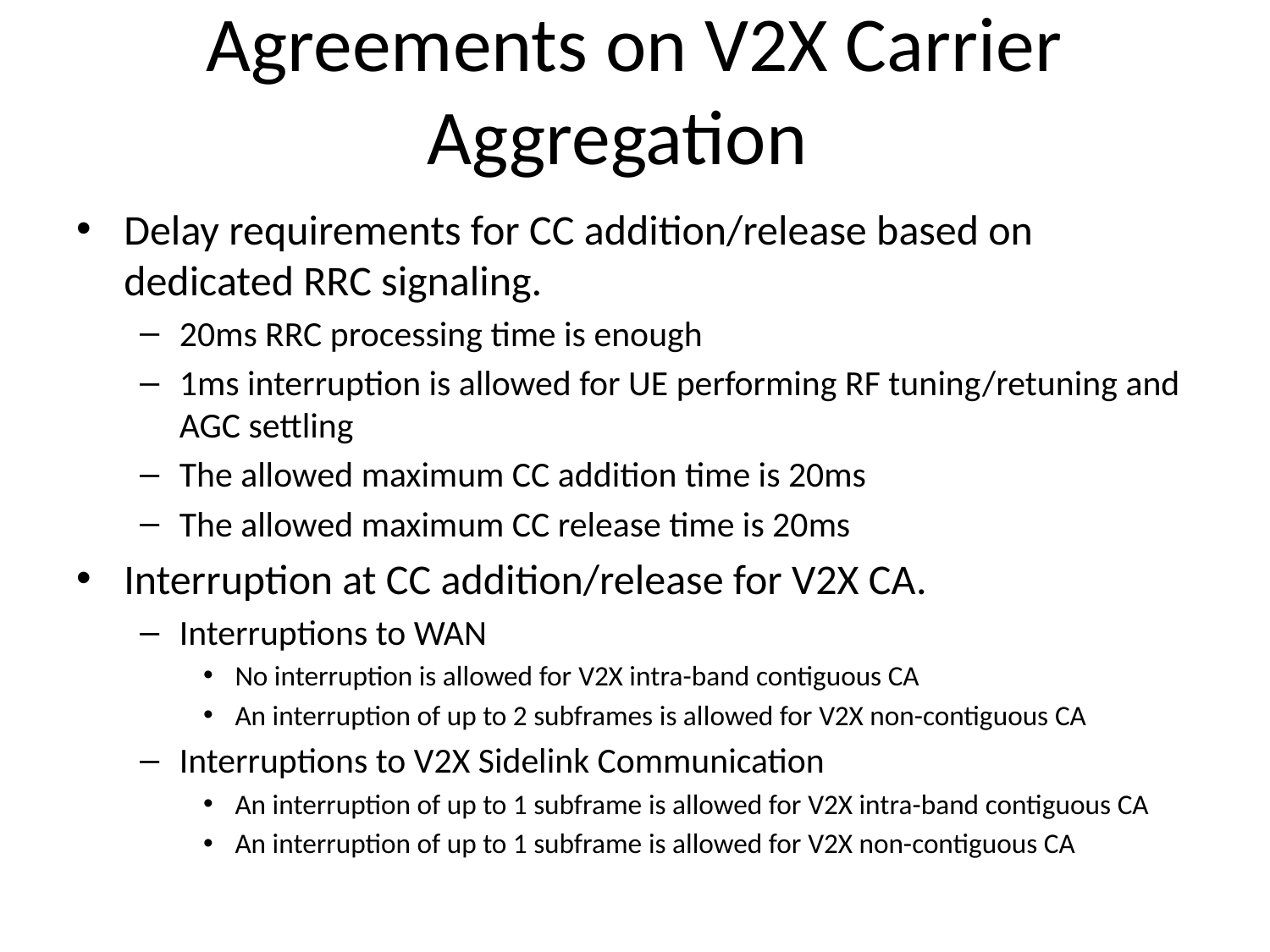

# Agreements on V2X Carrier Aggregation
Delay requirements for CC addition/release based on dedicated RRC signaling.
20ms RRC processing time is enough
1ms interruption is allowed for UE performing RF tuning/retuning and AGC settling
The allowed maximum CC addition time is 20ms
The allowed maximum CC release time is 20ms
Interruption at CC addition/release for V2X CA.
Interruptions to WAN
No interruption is allowed for V2X intra-band contiguous CA
An interruption of up to 2 subframes is allowed for V2X non-contiguous CA
Interruptions to V2X Sidelink Communication
An interruption of up to 1 subframe is allowed for V2X intra-band contiguous CA
An interruption of up to 1 subframe is allowed for V2X non-contiguous CA